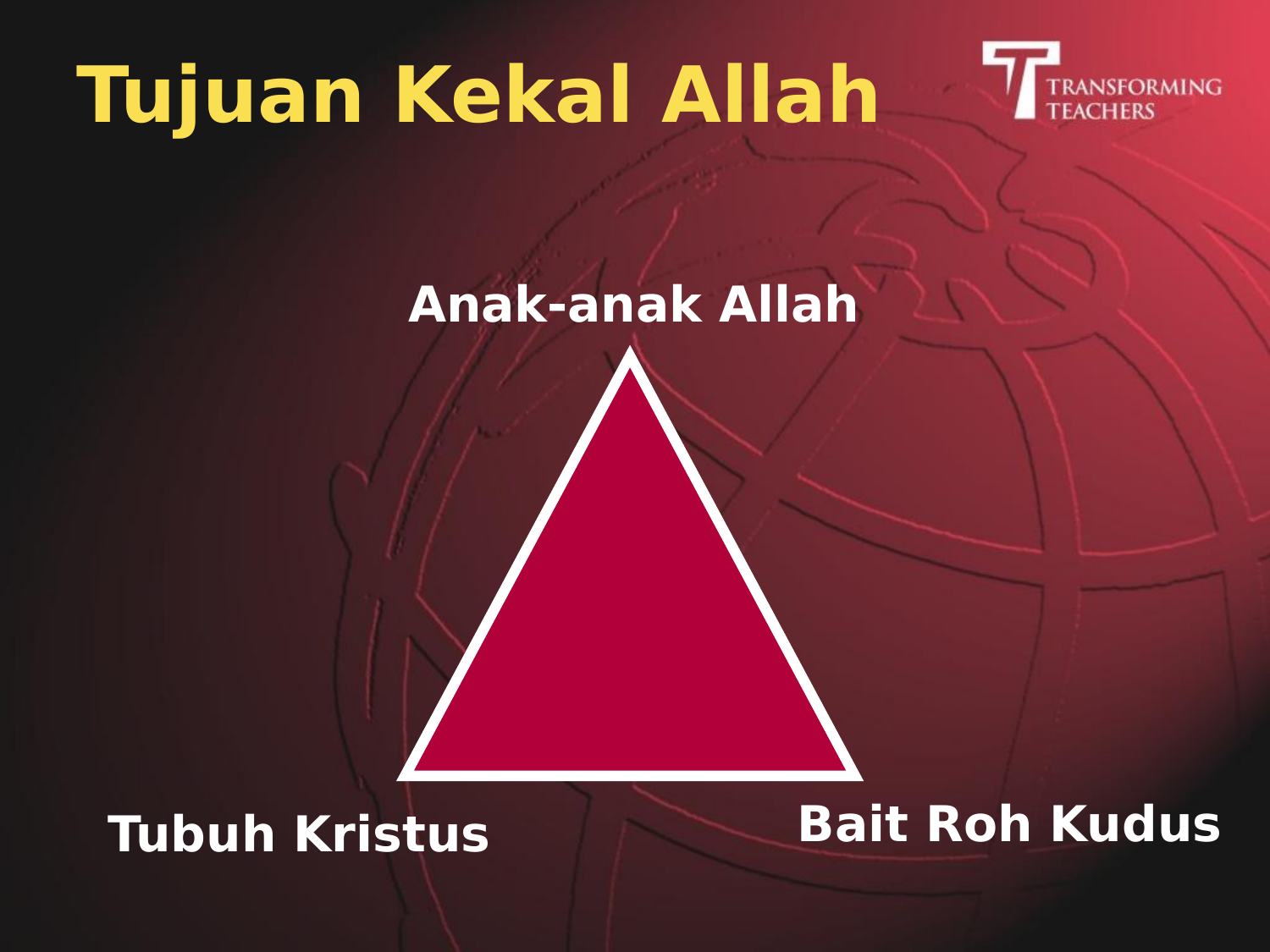

# Tujuan Kekal Allah
Anak-anak Allah

Bait Roh Kudus
Tubuh Kristus